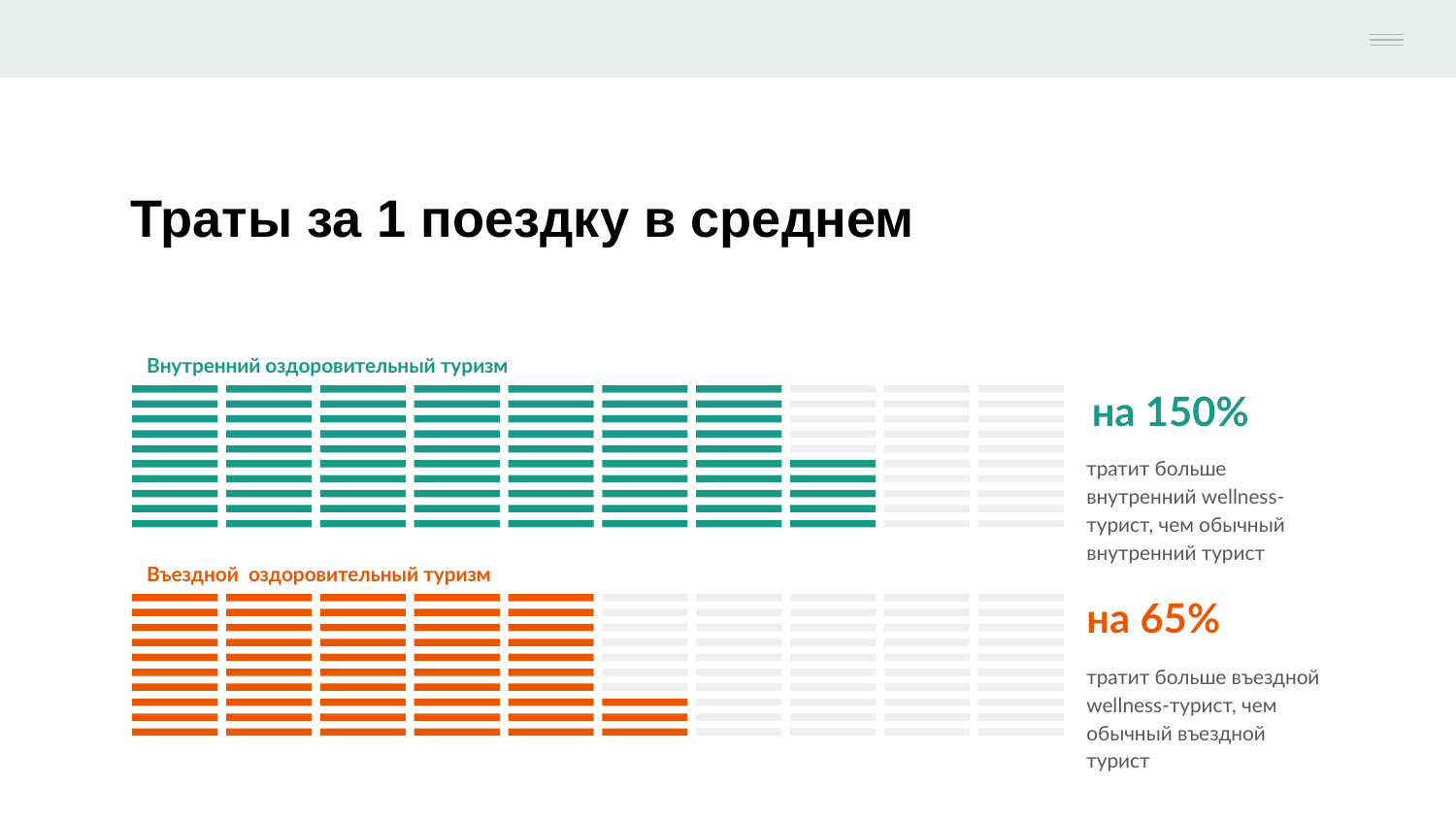

Траты за 1 поездку в среднем
Внутренний оздоровительный туризм
на 150%

тратит больше внутренний wellness-турист, чем обычный внутренний турист
Въездной  оздоровительный туризм
на 65%

тратит больше въездной wellness-турист, чем обычный въездной  турист